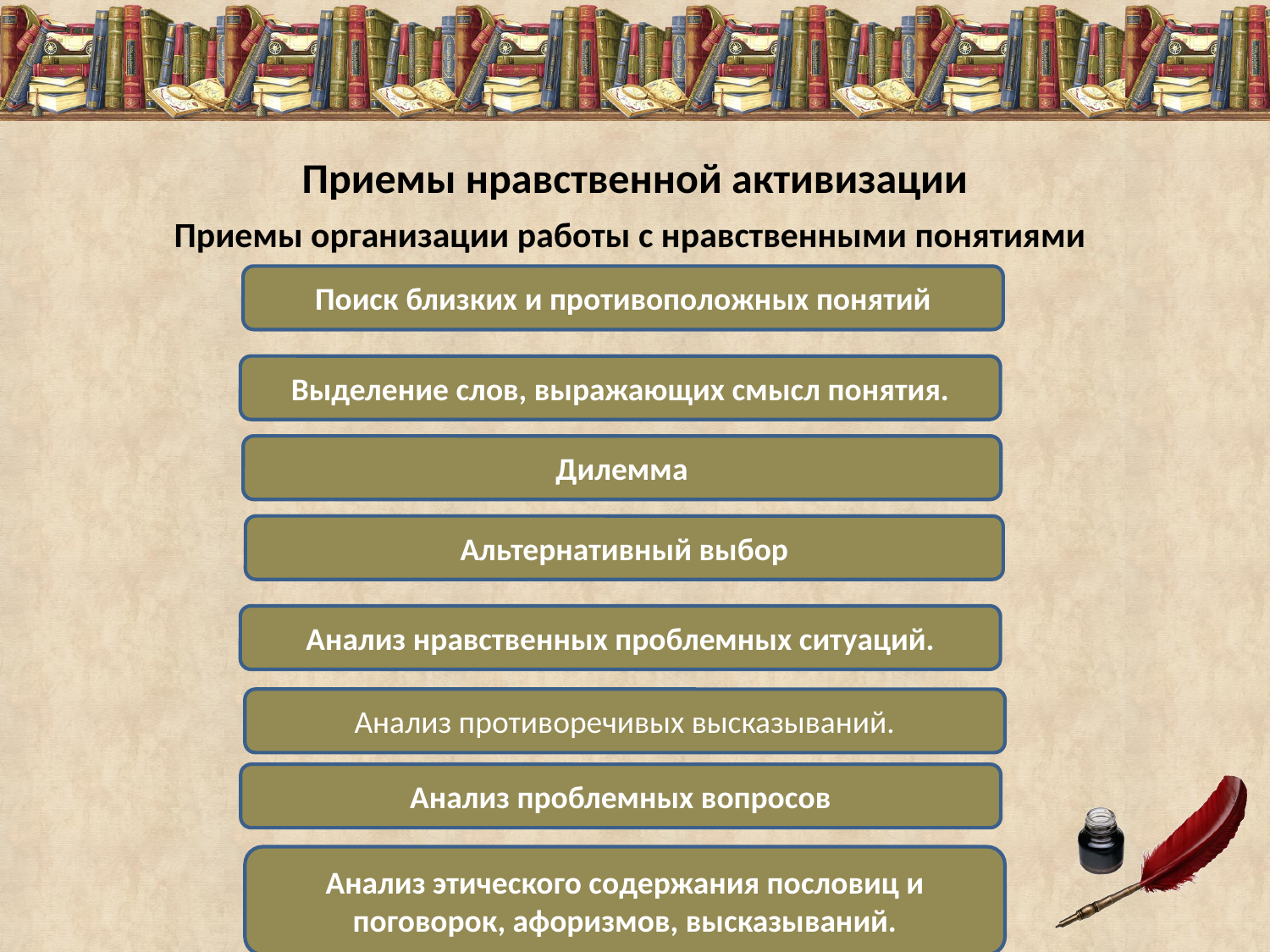

# Приемы нравственной активизации
Приемы организации работы с нравственными понятиями

Поиск близких и противоположных понятий

Выделение слов, выражающих смысл понятия.

Дилемма
Альтернативный выбор
Анализ нравственных проблемных ситуаций.
Анализ противоречивых высказываний.
Анализ проблемных вопросов
Анализ этического содержания пословиц и поговорок, афоризмов, высказываний.